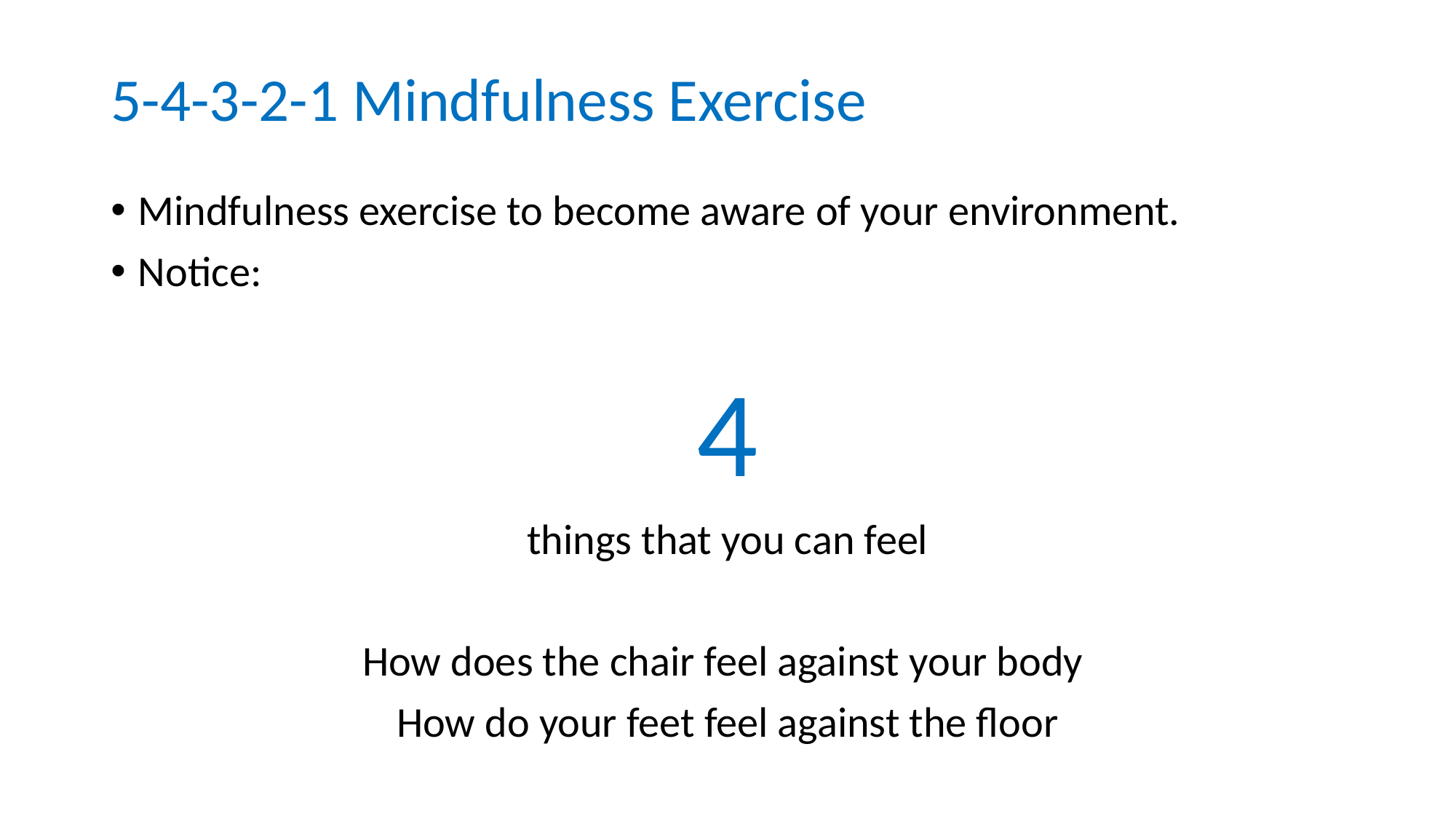

# 5-4-3-2-1 Mindfulness Exercise
Mindfulness exercise to become aware of your environment.
Notice:

4
things that you can feel

How does the chair feel against your body
How do your feet feel against the floor